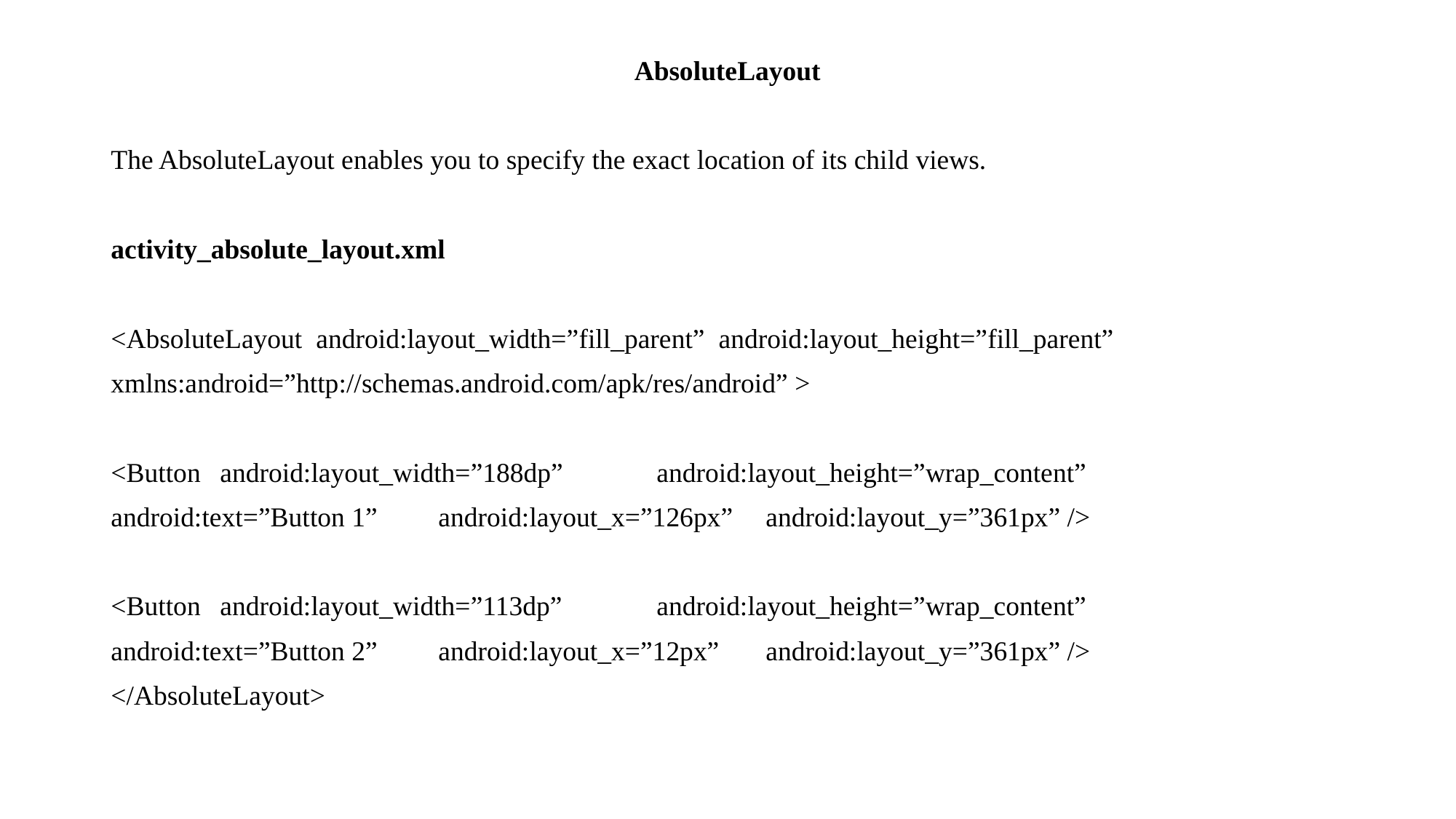

AbsoluteLayout

The AbsoluteLayout enables you to specify the exact location of its child views.

activity_absolute_layout.xml

<AbsoluteLayout  android:layout_width=”fill_parent”  android:layout_height=”fill_parent”
xmlns:android=”http://schemas.android.com/apk/res/android” >

<Button 	android:layout_width=”188dp”	android:layout_height=”wrap_content”
android:text=”Button 1” 	android:layout_x=”126px”	android:layout_y=”361px” />

<Button	android:layout_width=”113dp”	android:layout_height=”wrap_content”
android:text=”Button 2”	android:layout_x=”12px”	android:layout_y=”361px” />
</AbsoluteLayout>